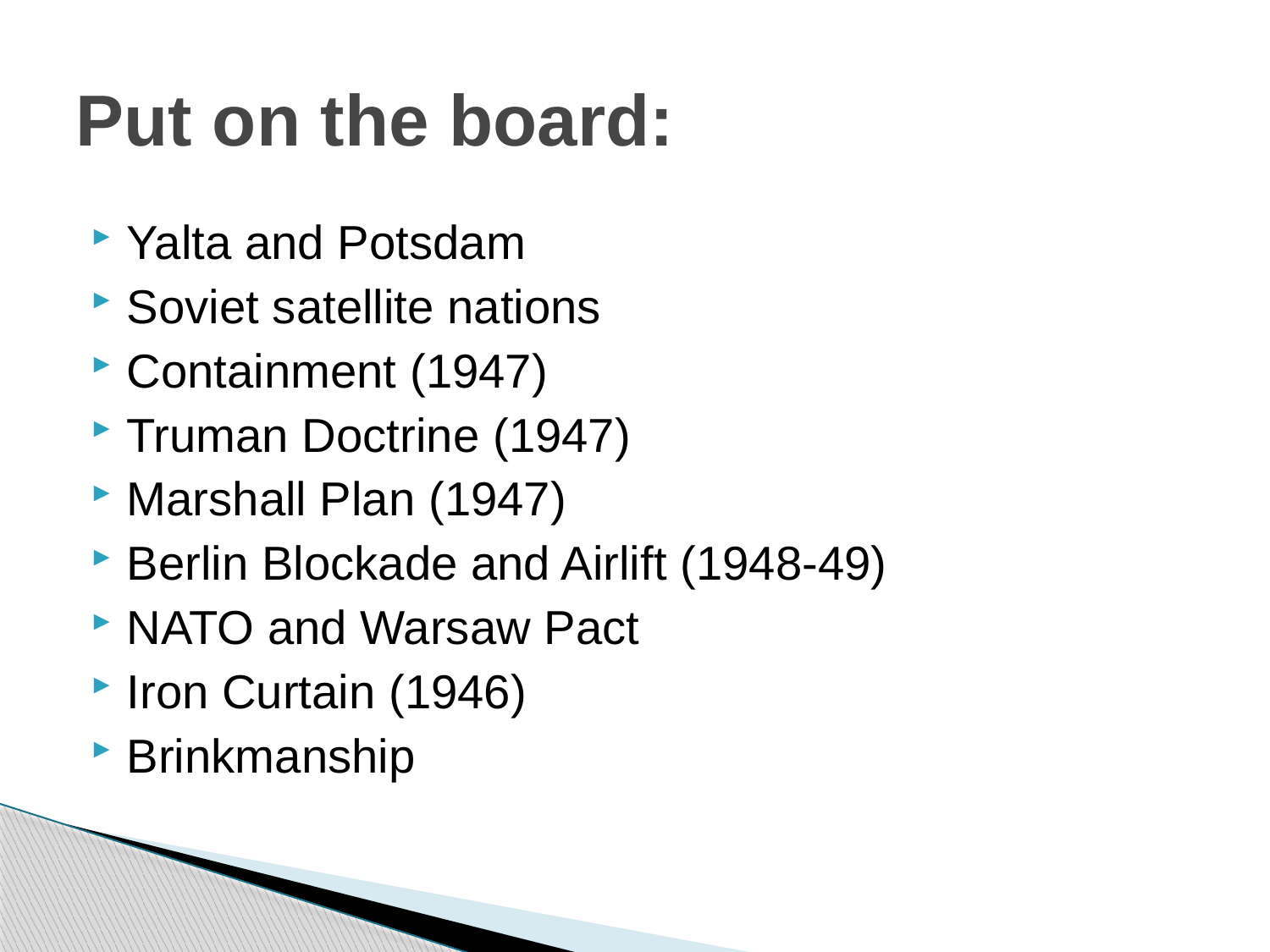

# Put on the board:
Yalta and Potsdam
Soviet satellite nations
Containment (1947)
Truman Doctrine (1947)
Marshall Plan (1947)
Berlin Blockade and Airlift (1948-49)
NATO and Warsaw Pact
Iron Curtain (1946)
Brinkmanship